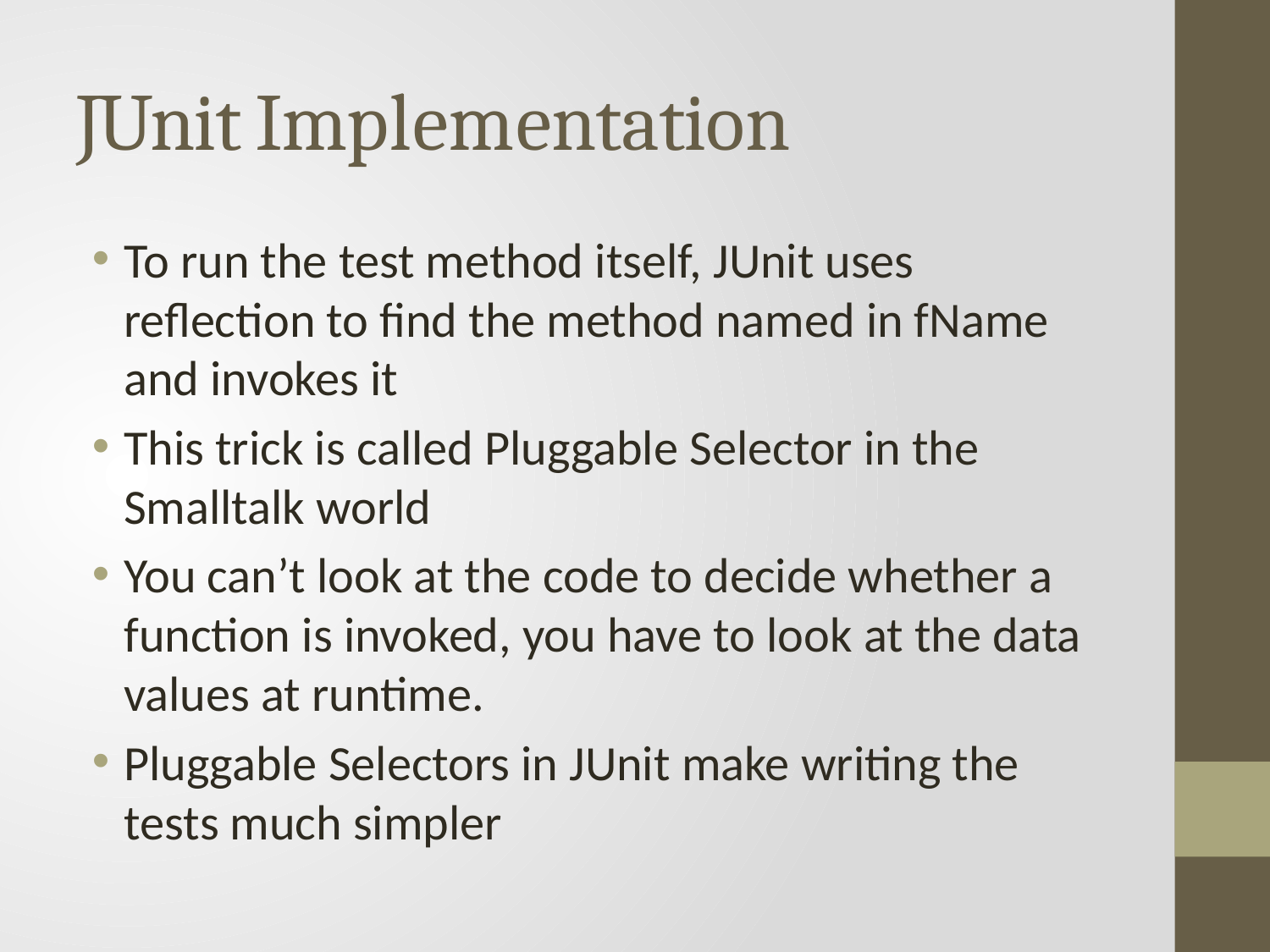

# JUnit Implementation
To run the test method itself, JUnit uses reflection to find the method named in fName and invokes it
This trick is called Pluggable Selector in the Smalltalk world
You can’t look at the code to decide whether a function is invoked, you have to look at the data values at runtime.
Pluggable Selectors in JUnit make writing the tests much simpler